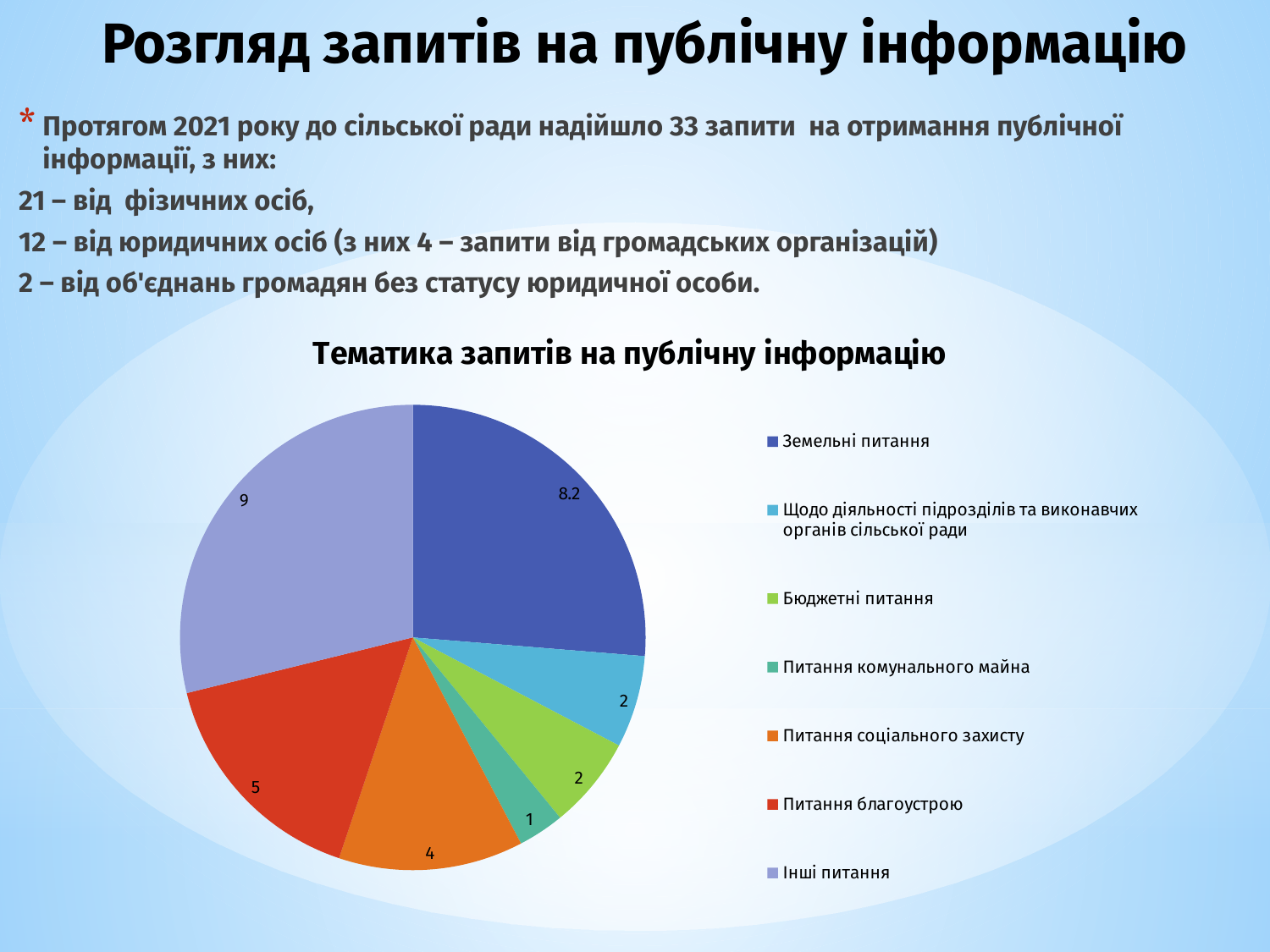

# Розгляд запитів на публічну інформацію
Протягом 2021 року до сільської ради надійшло 33 запити  на отримання публічної  інформації, з них:
21 – від  фізичних осіб,
12 – від юридичних осіб (з них 4 – запити від громадських організацій)
2 – від об'єднань громадян без статусу юридичної особи.

### Chart:

| Category | Тематика запитів на публічну інформацію |
|---|---|
| Земельні питання  | 8.2 |
| Щодо діяльності підрозділів та виконавчих органів сільської ради | 2.0 |
| Бюджетні питання | 2.0 |
| Питання комунального майна  | 1.0 |
| Питання соціального захисту  | 4.0 |
| Питання благоустрою  | 5.0 |
| Інші питання  | 9.0 |